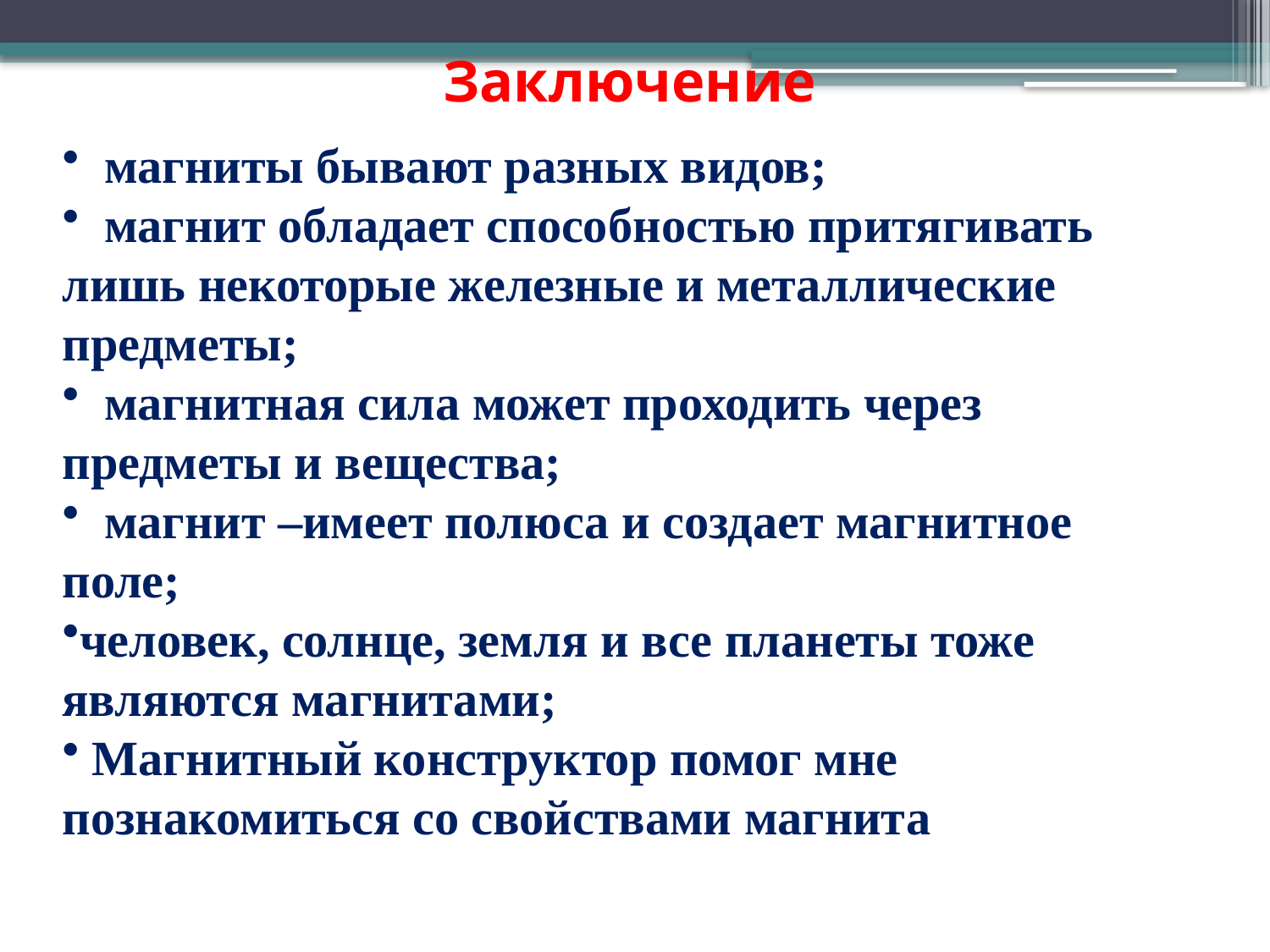

Заключение
  магниты бывают разных видов;
  магнит обладает способностью притягивать лишь некоторые железные и металлические предметы;
  магнитная сила может проходить через предметы и вещества;
  магнит –имеет полюса и создает магнитное поле;
человек, солнце, земля и все планеты тоже являются магнитами;
 Магнитный конструктор помог мне познакомиться со свойствами магнита